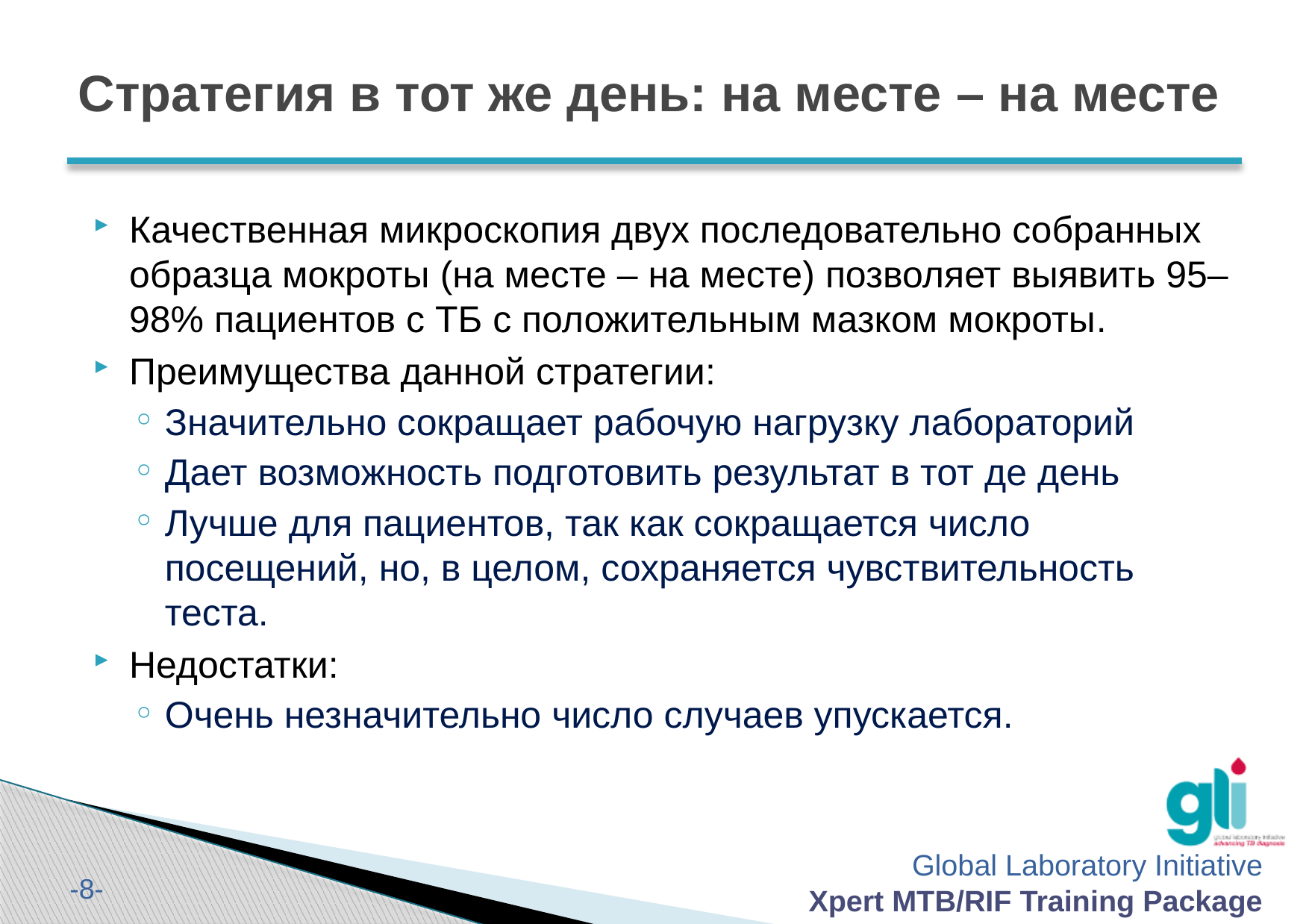

# Стратегия в тот же день: на месте – на месте
Качественная микроскопия двух последовательно собранных образца мокроты (на месте – на месте) позволяет выявить 95–98% пациентов с ТБ с положительным мазком мокроты.
Преимущества данной стратегии:
Значительно сокращает рабочую нагрузку лабораторий
Дает возможность подготовить результат в тот де день
Лучше для пациентов, так как сокращается число посещений, но, в целом, сохраняется чувствительность теста.
Недостатки:
Очень незначительно число случаев упускается.